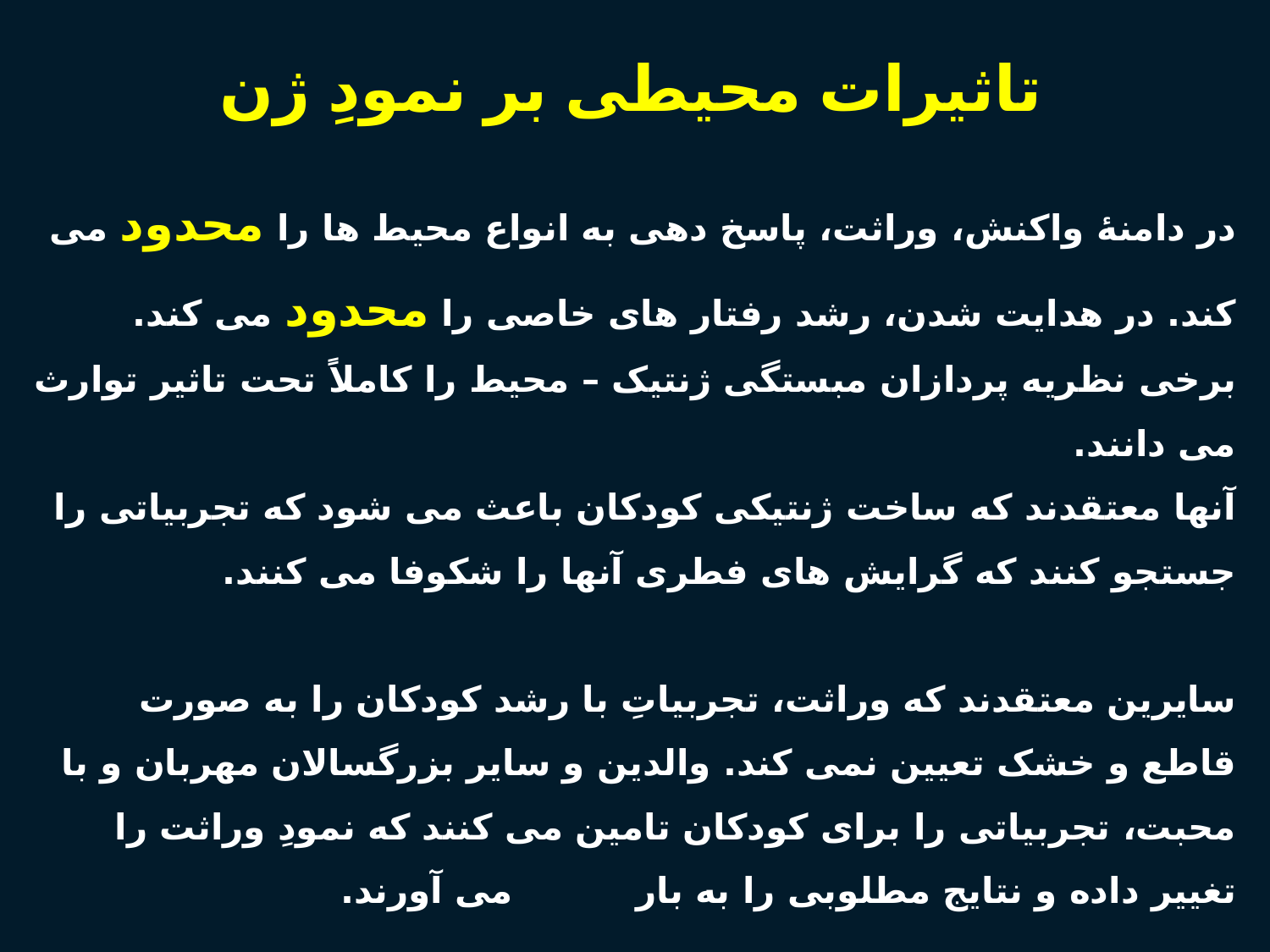

# تاثیرات محیطی بر نمودِ ژن
در دامنۀ واکنش، وراثت، پاسخ دهی به انواع محیط ها را محدود می کند. در هدایت شدن، رشد رفتار های خاصی را محدود می کند.
برخی نظریه پردازان مبستگی ژنتیک – محیط را کاملاً تحت تاثیر توارث می دانند.
آنها معتقدند که ساخت ژنتیکی کودکان باعث می شود که تجربیاتی را جستجو کنند که گرایش های فطری آنها را شکوفا می کنند.

سایرین معتقدند که وراثت، تجربیاتِ با رشد کودکان را به صورت قاطع و خشک تعیین نمی کند. والدین و سایر بزرگسالان مهربان و با محبت، تجربیاتی را برای کودکان تامین می کنند که نمودِ وراثت را تغییر داده و نتایج مطلوبی را به بار          می آورند.
58